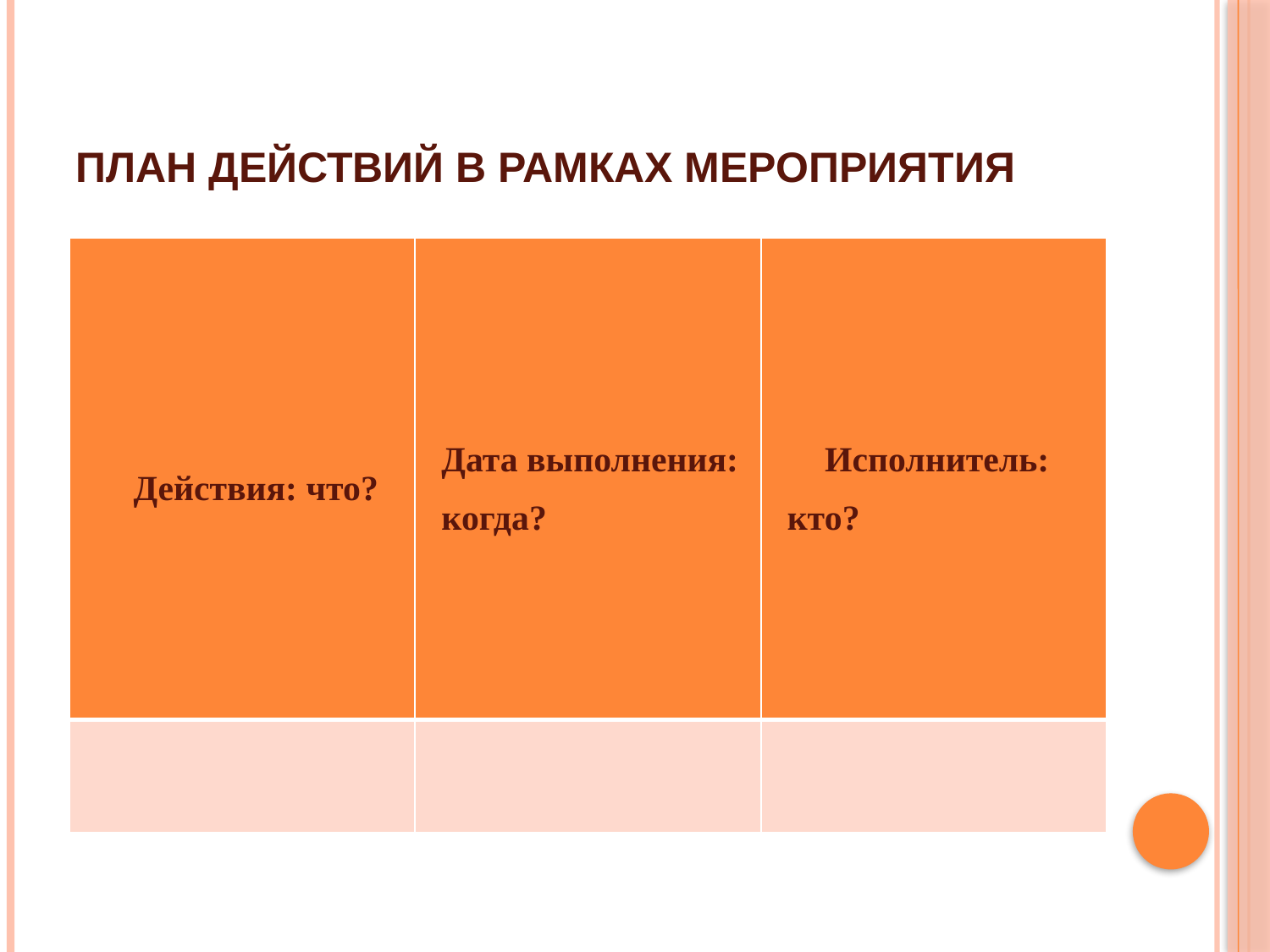

# План действий в рамках мероприятия
| Действия: что? | Дата выполнения: когда? | Исполнитель: кто? |
| --- | --- | --- |
|  |  |  |